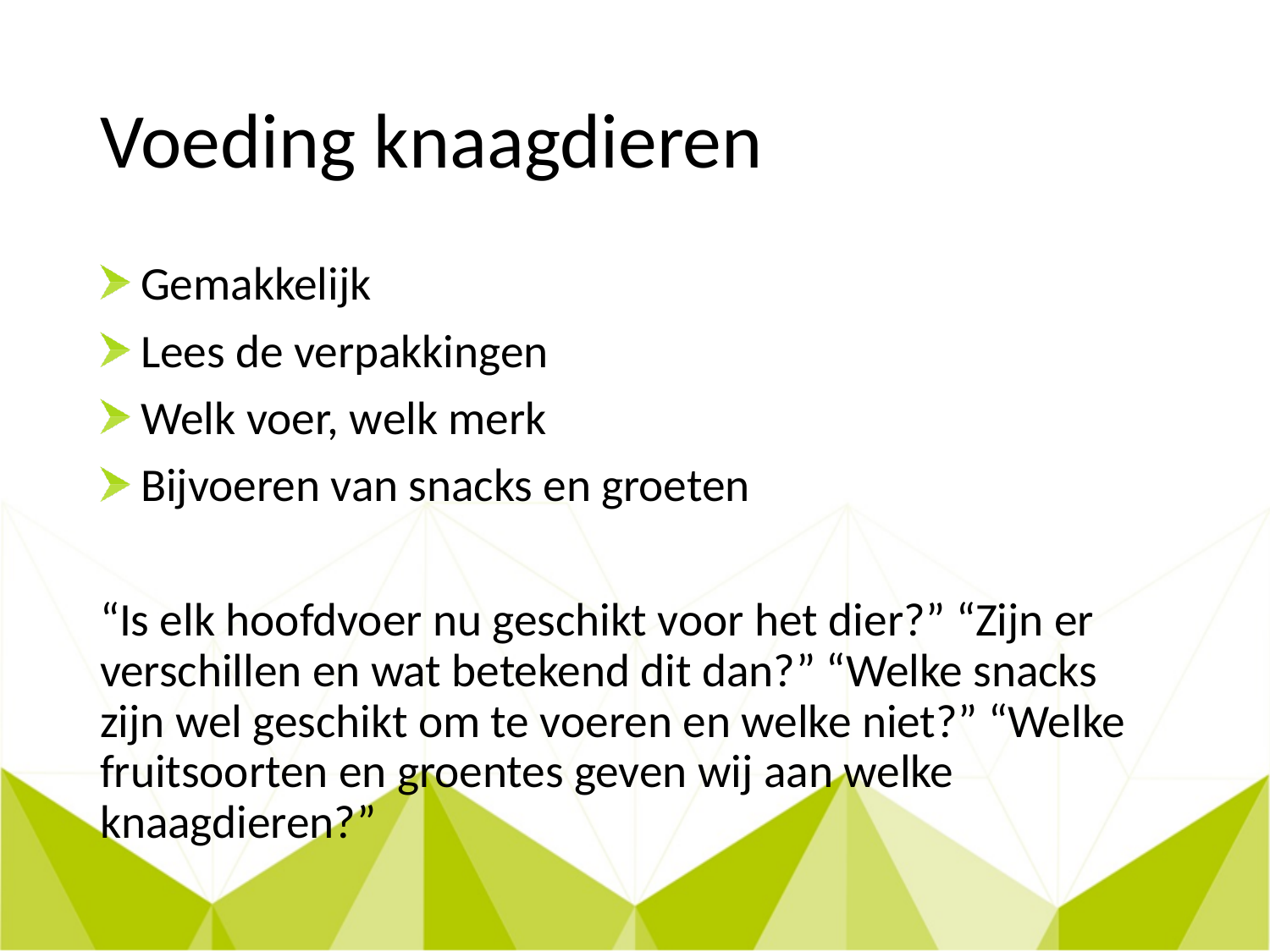

# Voeding knaagdieren
 Gemakkelijk
 Lees de verpakkingen
 Welk voer, welk merk
 Bijvoeren van snacks en groeten

“Is elk hoofdvoer nu geschikt voor het dier?” “Zijn er verschillen en wat betekend dit dan?” “Welke snacks zijn wel geschikt om te voeren en welke niet?” “Welke fruitsoorten en groentes geven wij aan welke knaagdieren?”